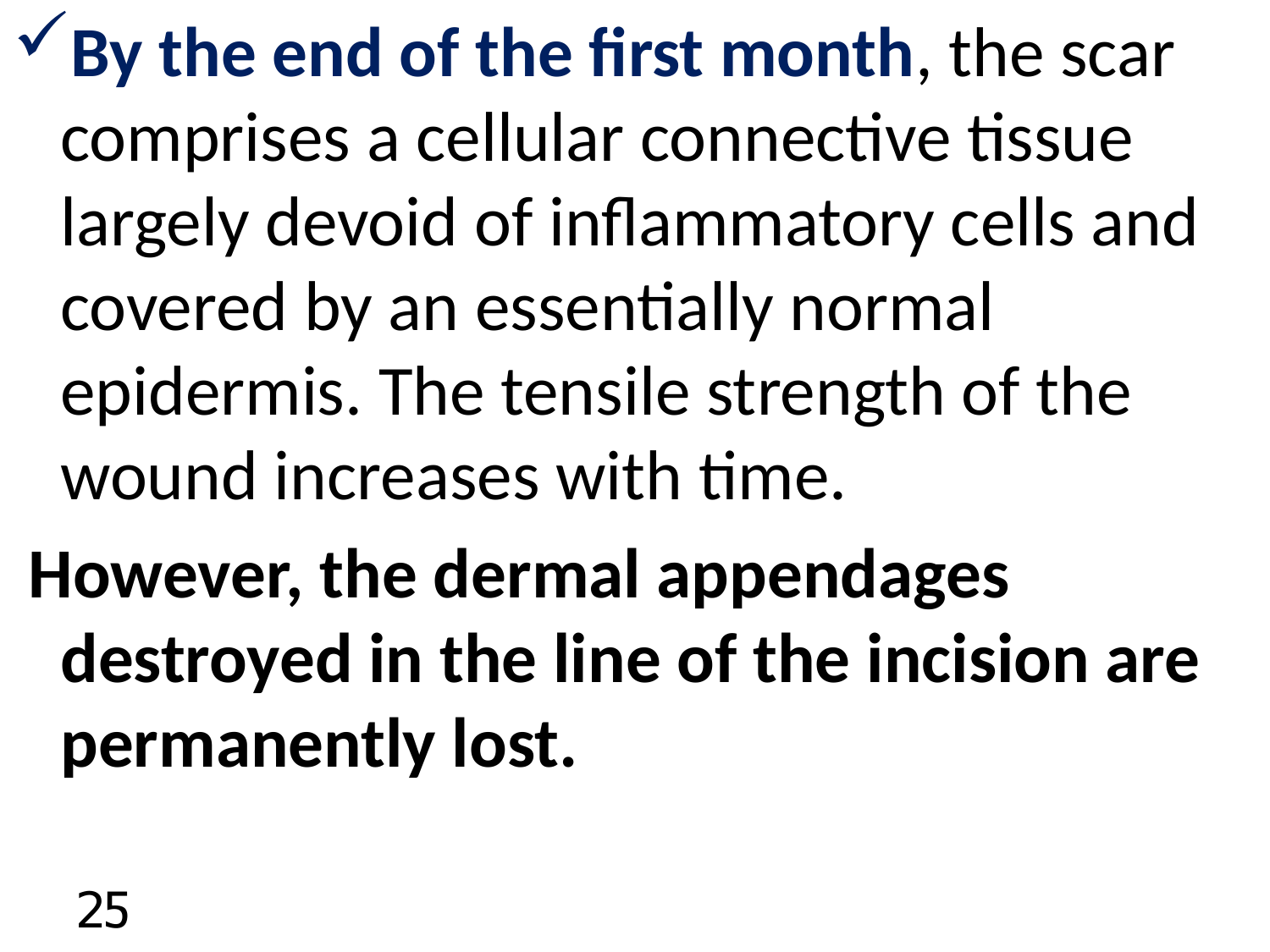

By the end of the first month, the scar comprises a cellular connective tissue largely devoid of inflammatory cells and covered by an essentially normal epidermis. The tensile strength of the wound increases with time.
 However, the dermal appendages destroyed in the line of the incision are permanently lost.
25